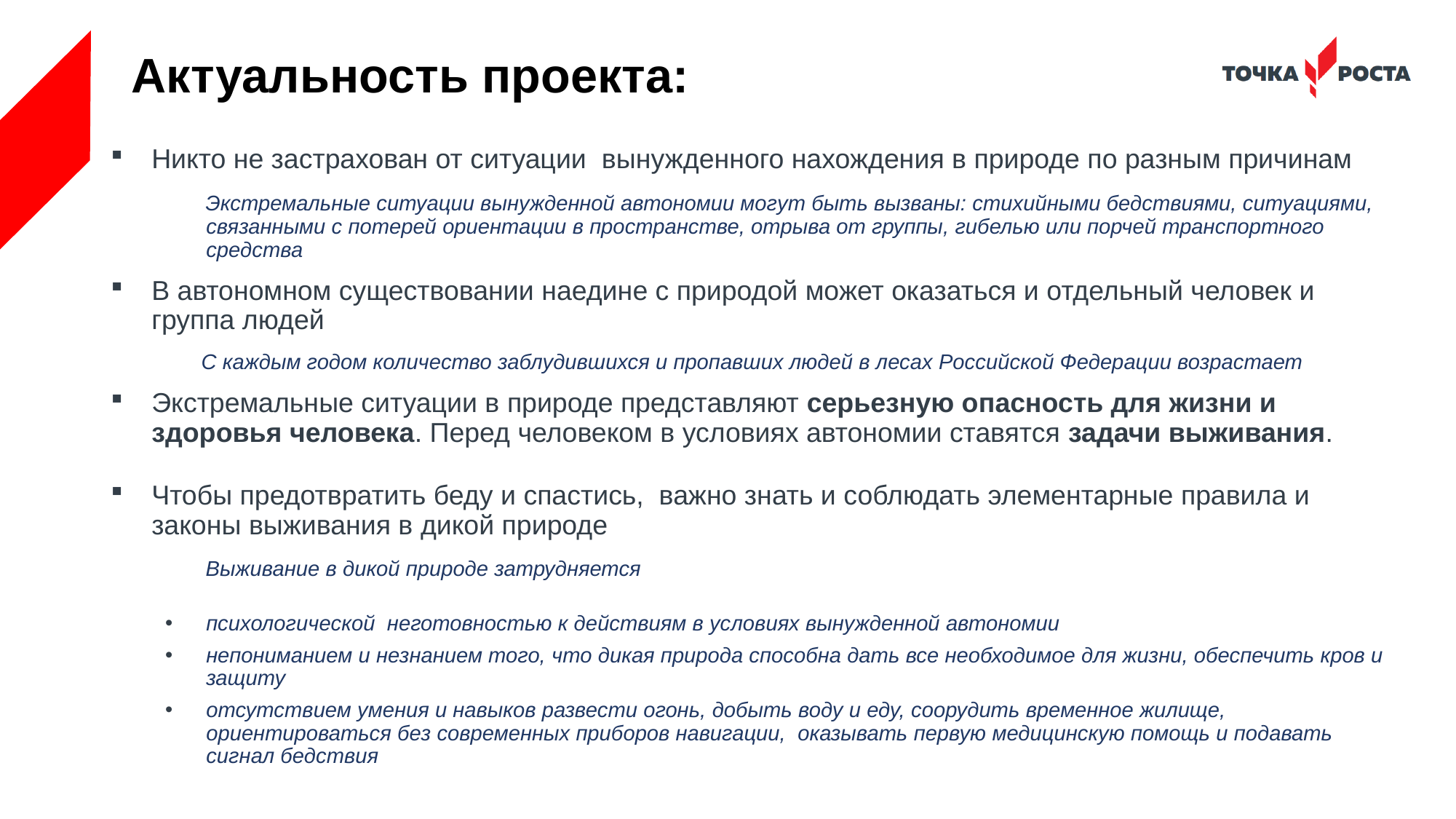

# Актуальность проекта:
Никто не застрахован от ситуации  вынужденного нахождения в природе по разным причинам
      Экстремальные ситуации вынужденной автономии могут быть вызваны: стихийными бедствиями, ситуациями, связанными с потерей ориентации в пространстве, отрыва от группы, гибелью или порчей транспортного средства
В автономном существовании наедине с природой может оказаться и отдельный человек и группа людей
      C каждым годом количество заблудившихся и пропавших людей в лесах Российской Федерации возрастает
Экстремальные ситуации в природе представляют серьезную опасность для жизни и здоровья человека. Перед человеком в условиях автономии ставятся задачи выживания.

Чтобы предотвратить беду и спастись,  важно знать и соблюдать элементарные правила и законы выживания в дикой природе
      Выживание в дикой природе затрудняется

психологической  неготовностью к действиям в условиях вынужденной автономии
непониманием и незнанием того, что дикая природа способна дать все необходимое для жизни, обеспечить кров и защиту
отсутствием умения и навыков развести огонь, добыть воду и еду, соорудить временное жилище, ориентироваться без современных приборов навигации,  оказывать первую медицинскую помощь и подавать сигнал бедствия